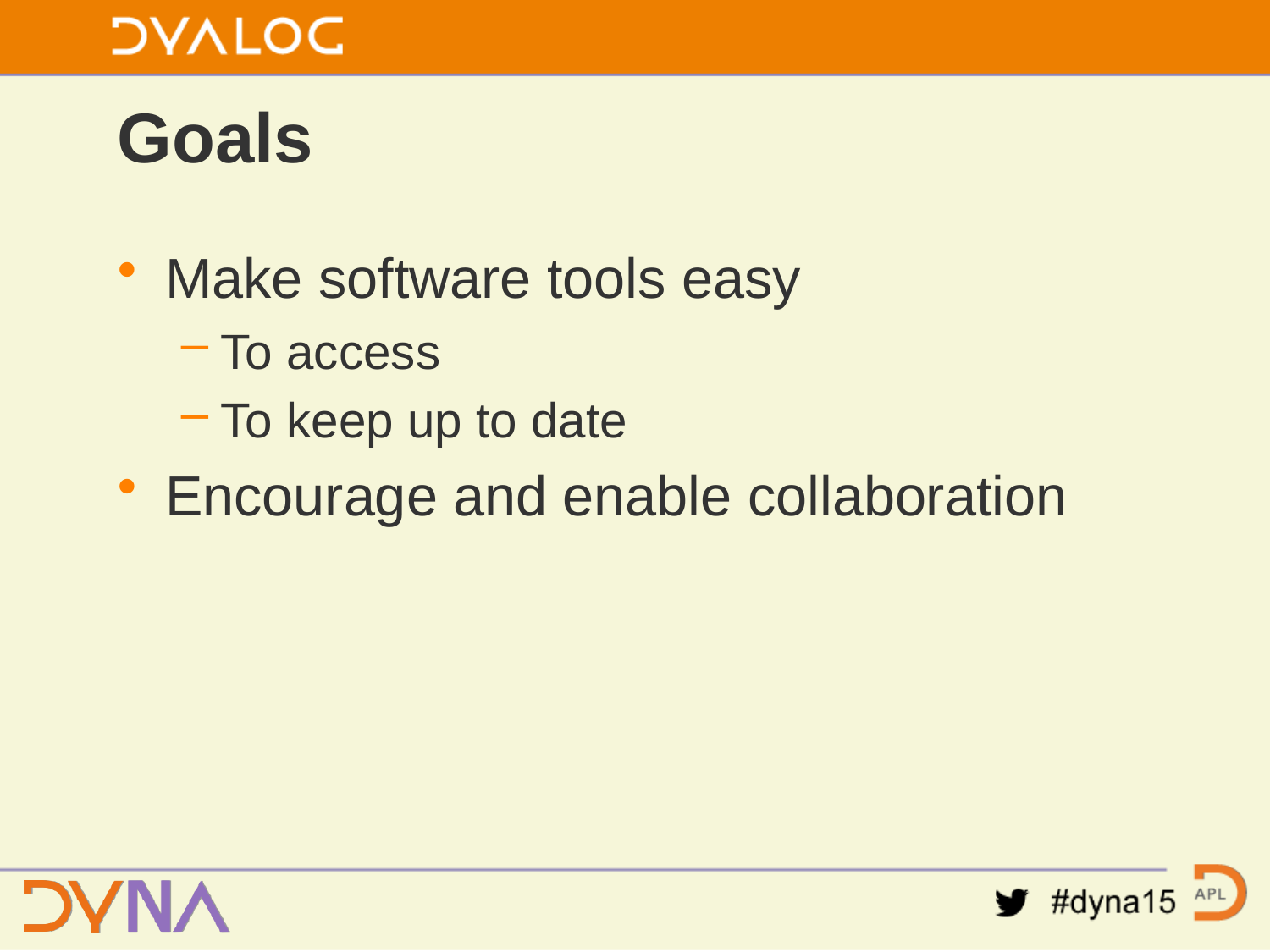

# Goals
Make software tools easy
To access
To keep up to date
Encourage and enable collaboration